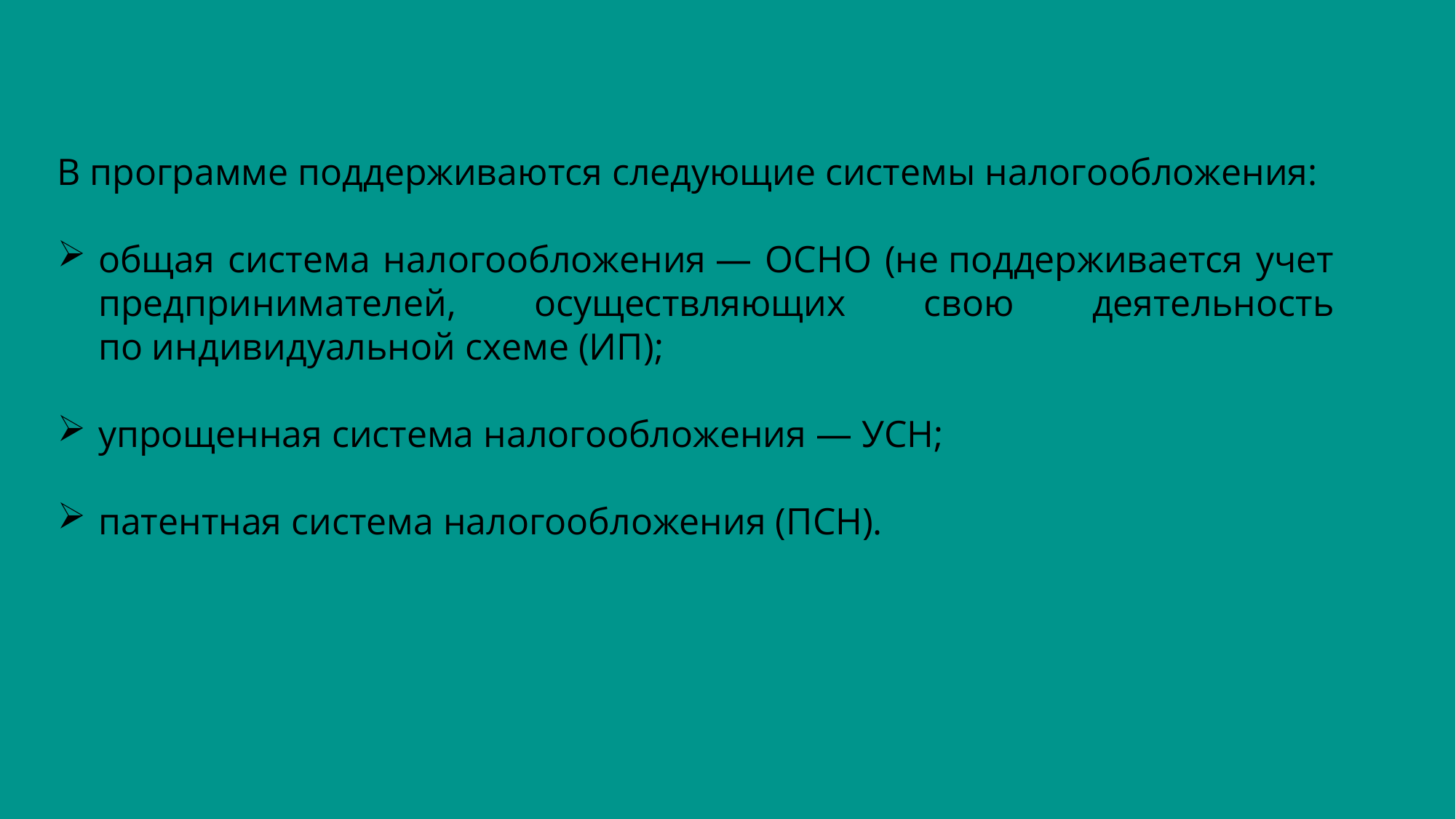

В программе поддерживаются следующие системы налогообложения:

общая система налогообложения — ОСНО (не поддерживается учет предпринимателей, осуществляющих свою деятельность по индивидуальной схеме (ИП);

упрощенная система налогообложения — УСН;

патентная система налогообложения (ПСН).